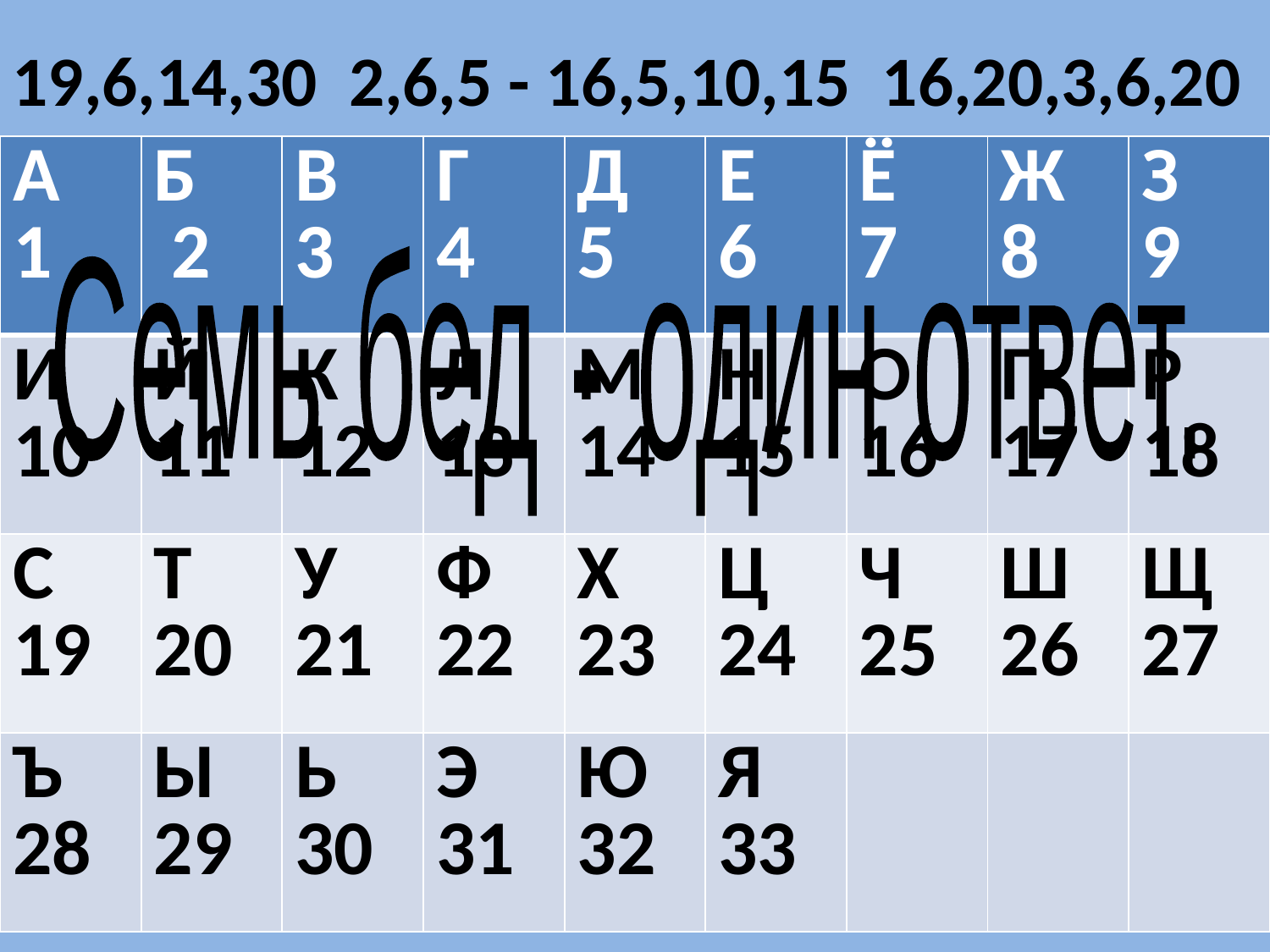

19,6,14,30  2,6,5 - 16,5,10,15  16,20,3,6,20
| А 1 | Б 2 | В 3 | Г 4 | Д 5 | Е 6 | Ё 7 | Ж 8 | З 9 |
| --- | --- | --- | --- | --- | --- | --- | --- | --- |
| И 10 | Й 11 | К 12 | Л 13 | М 14 | Н 15 | О 16 | П 17 | Р 18 |
| С 19 | Т 20 | У 21 | Ф 22 | Х 23 | Ц 24 | Ч 25 | Ш 26 | Щ 27 |
| Ъ 28 | Ы 29 | Ь 30 | Э 31 | Ю 32 | Я 33 |  |  |  |
Семь бед - один ответ.